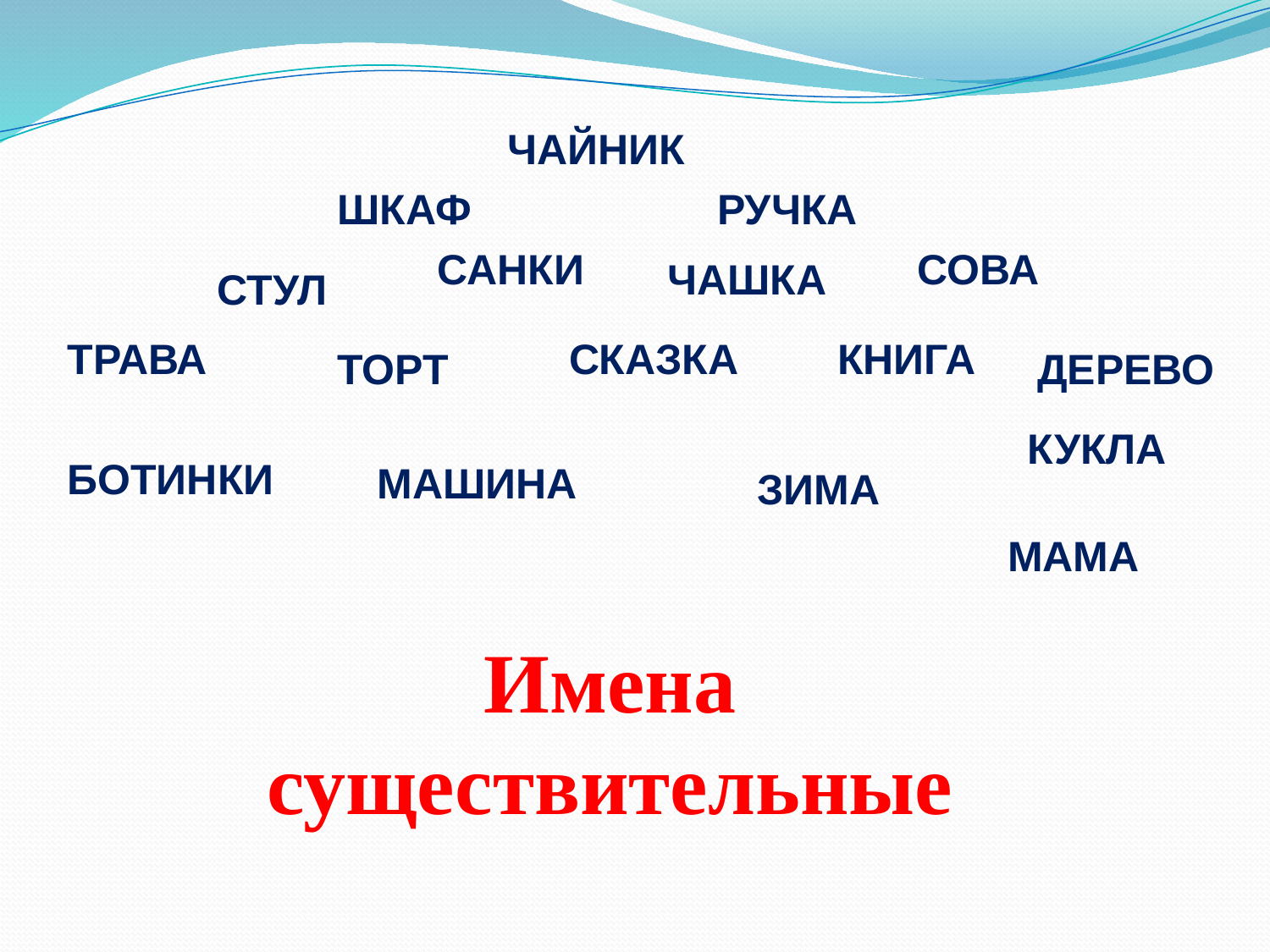

ЧАЙНИК
ШКАФ
РУЧКА
САНКИ
СОВА
ЧАШКА
СТУЛ
ТРАВА
СКАЗКА
КНИГА
ТОРТ
ДЕРЕВО
КУКЛА
БОТИНКИ
МАШИНА
ЗИМА
МАМА
Имена существительные